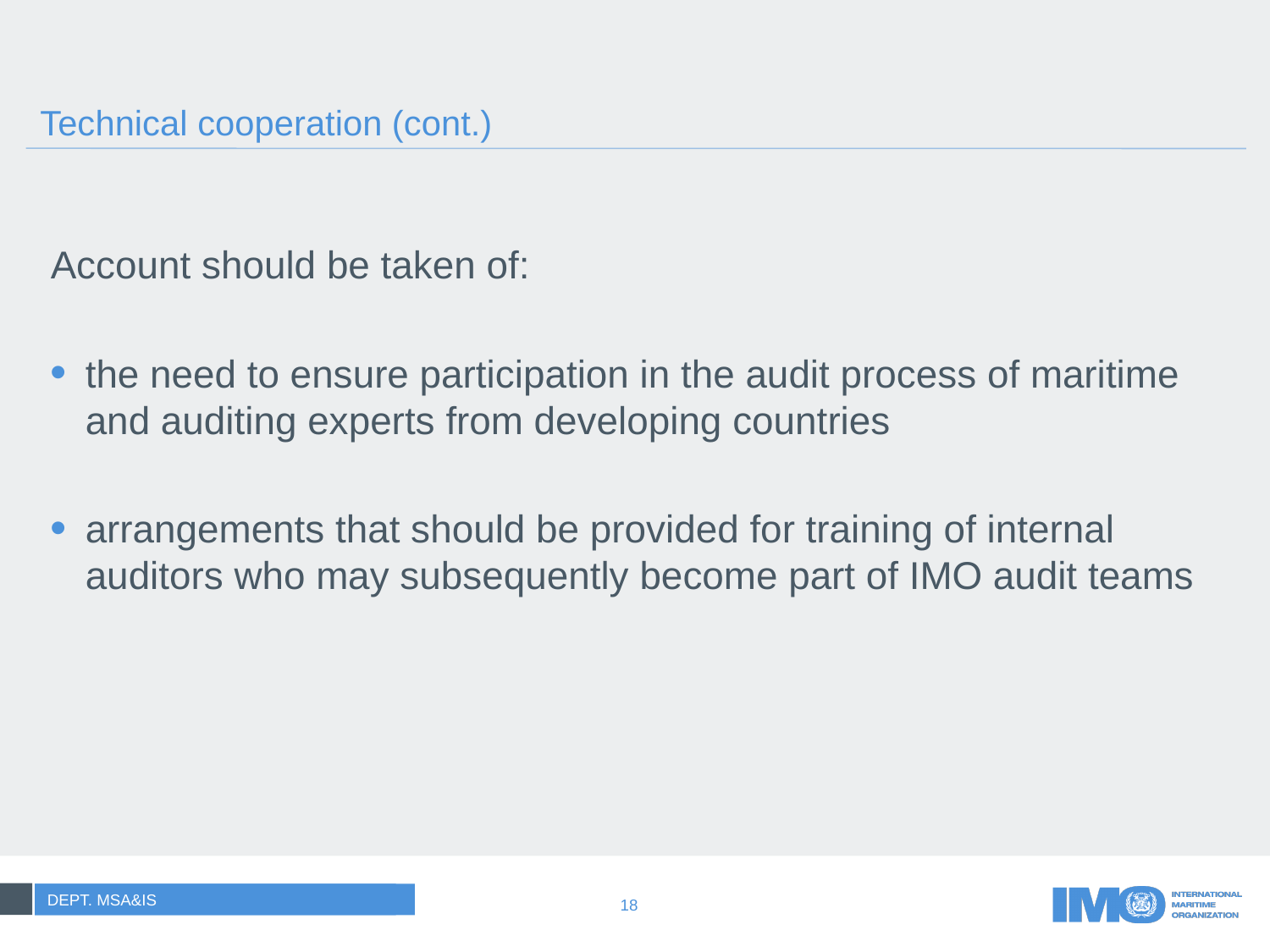

# Technical cooperation (cont.)

Account should be taken of:

the need to ensure participation in the audit process of maritime and auditing experts from developing countries

arrangements that should be provided for training of internal auditors who may subsequently become part of IMO audit teams